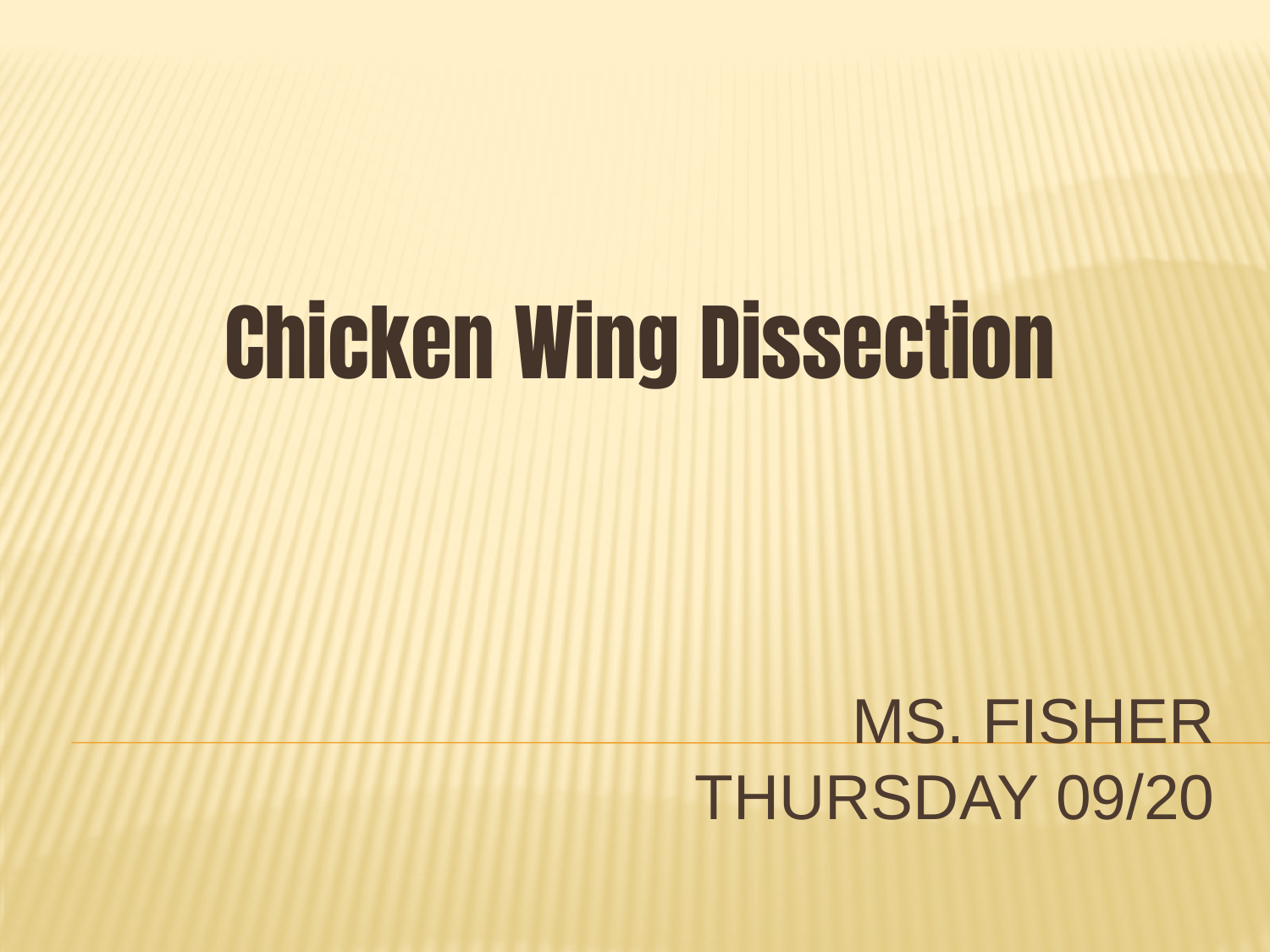

Chicken Wing Dissection
# MS. Fisher Thursday 09/20